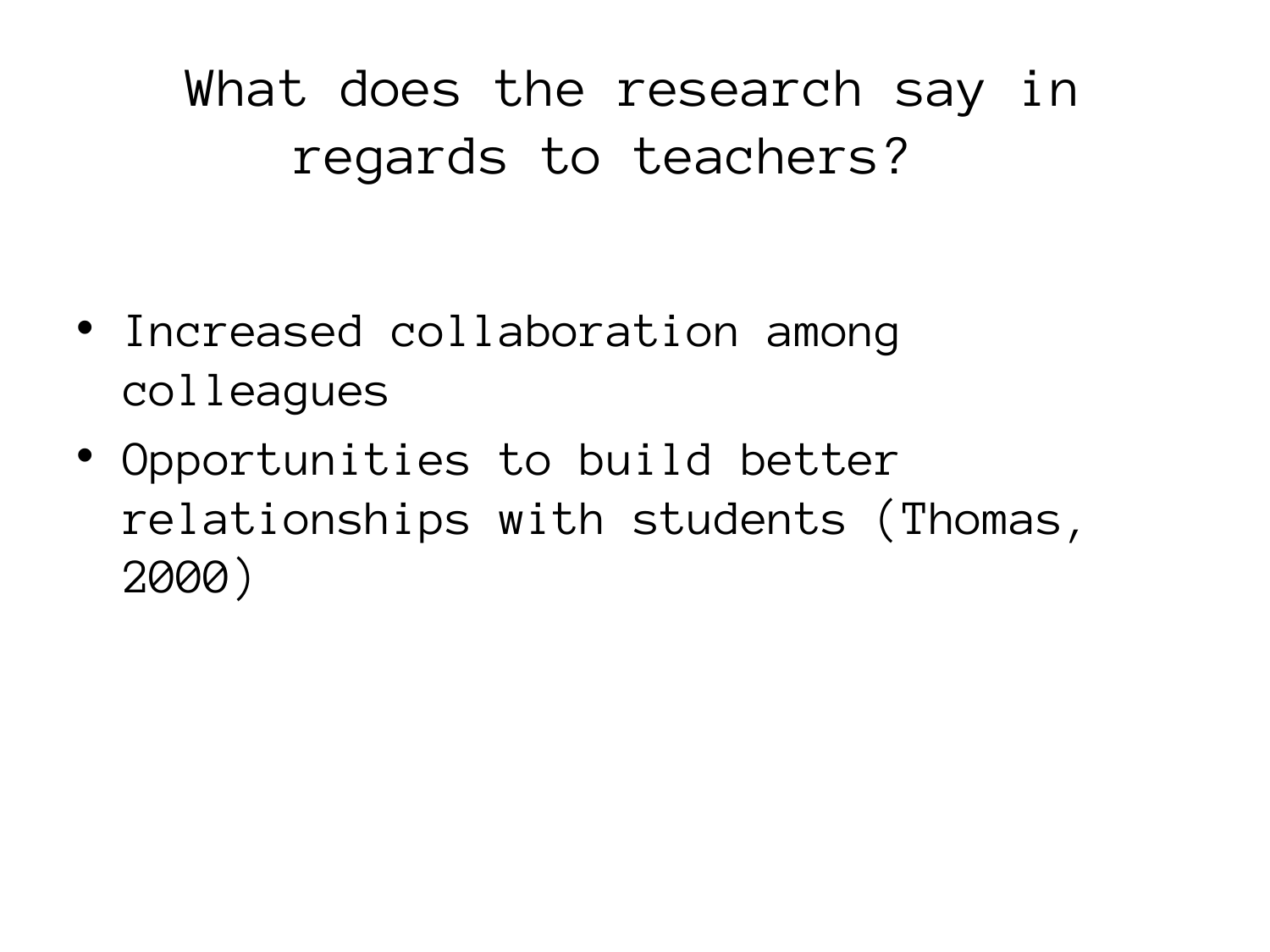

# What does the research say in regards to teachers?

Increased collaboration among colleagues
Opportunities to build better relationships with students (Thomas, 2000)